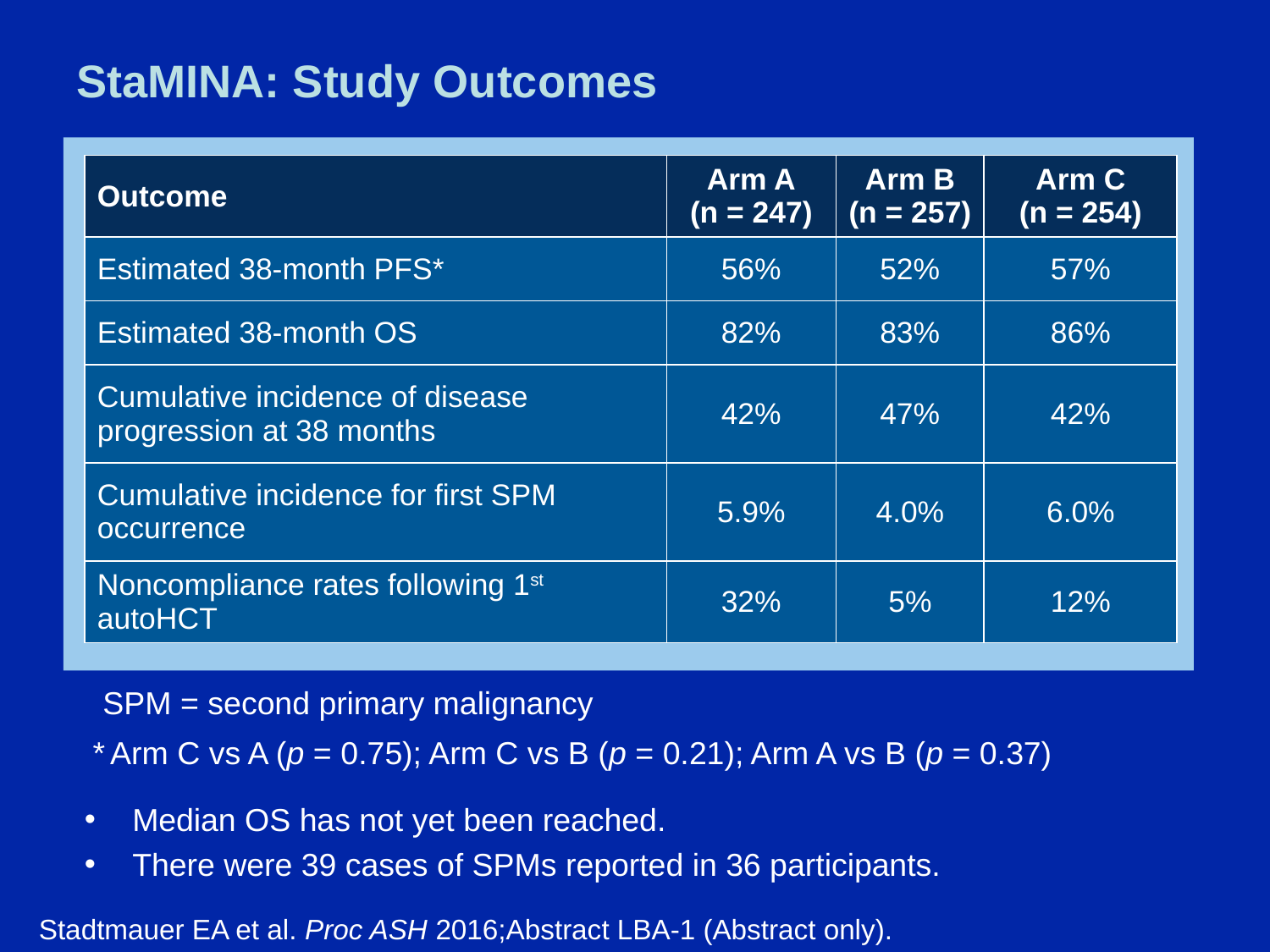

# StaMINA: Study Outcomes

| Outcome | Arm A (n = 247) | Arm B (n = 257) | Arm C (n = 254) |
| --- | --- | --- | --- |
| Estimated 38-month PFS\* | 56% | 52% | 57% |
| Estimated 38-month OS | 82% | 83% | 86% |
| Cumulative incidence of disease progression at 38 months | 42% | 47% | 42% |
| Cumulative incidence for first SPM occurrence | 5.9% | 4.0% | 6.0% |
| Noncompliance rates following 1st autoHCT | 32% | 5% | 12% |
SPM = second primary malignancy
* Arm C vs A (p = 0.75); Arm C vs B (p = 0.21); Arm A vs B (p = 0.37)
Median OS has not yet been reached.
There were 39 cases of SPMs reported in 36 participants.
Stadtmauer EA et al. Proc ASH 2016;Abstract LBA-1 (Abstract only).